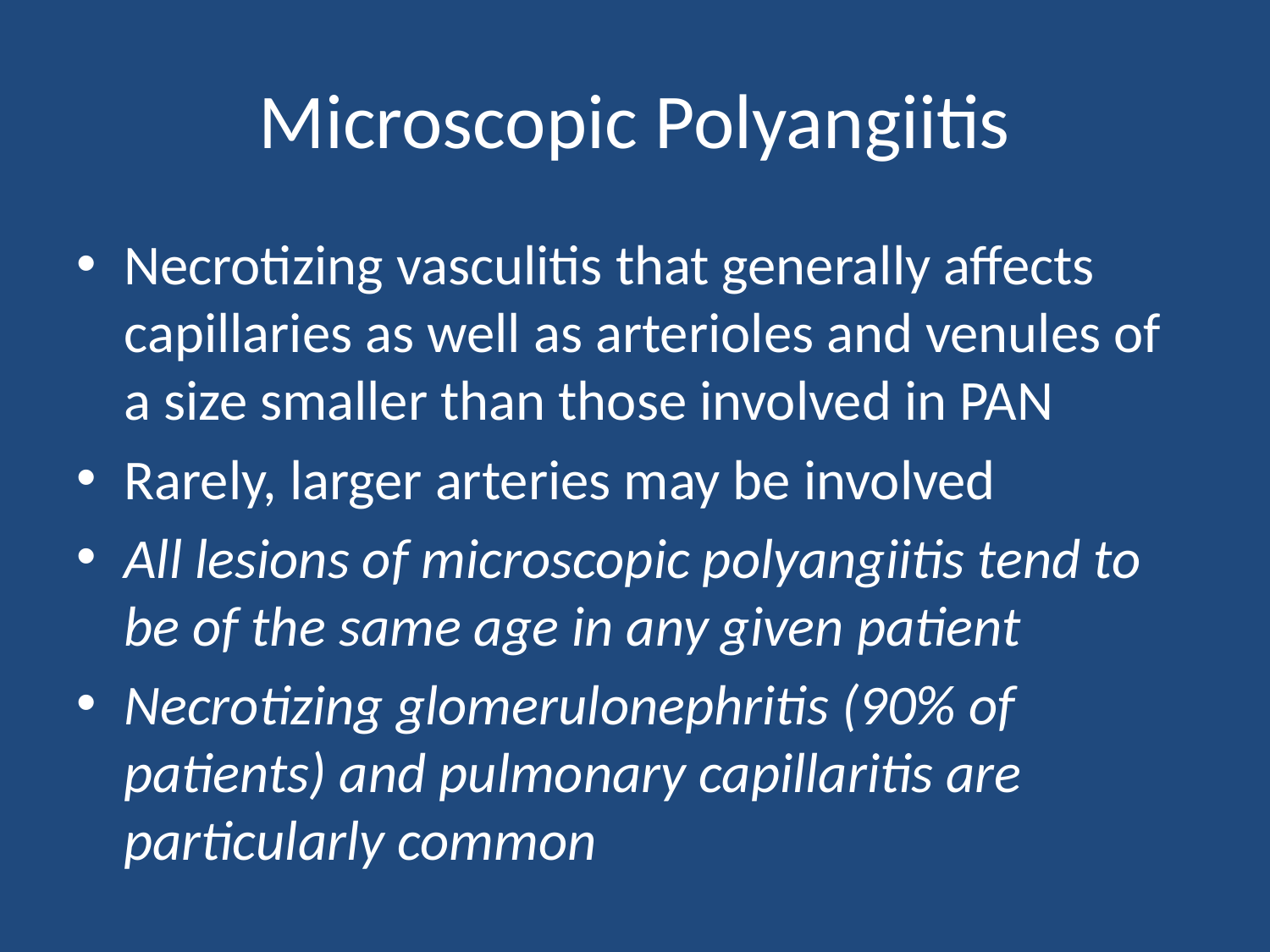

# Microscopic Polyangiitis
Necrotizing vasculitis that generally affects capillaries as well as arterioles and venules of a size smaller than those involved in PAN
Rarely, larger arteries may be involved
All lesions of microscopic polyangiitis tend to be of the same age in any given patient
Necrotizing glomerulonephritis (90% of patients) and pulmonary capillaritis are particularly common